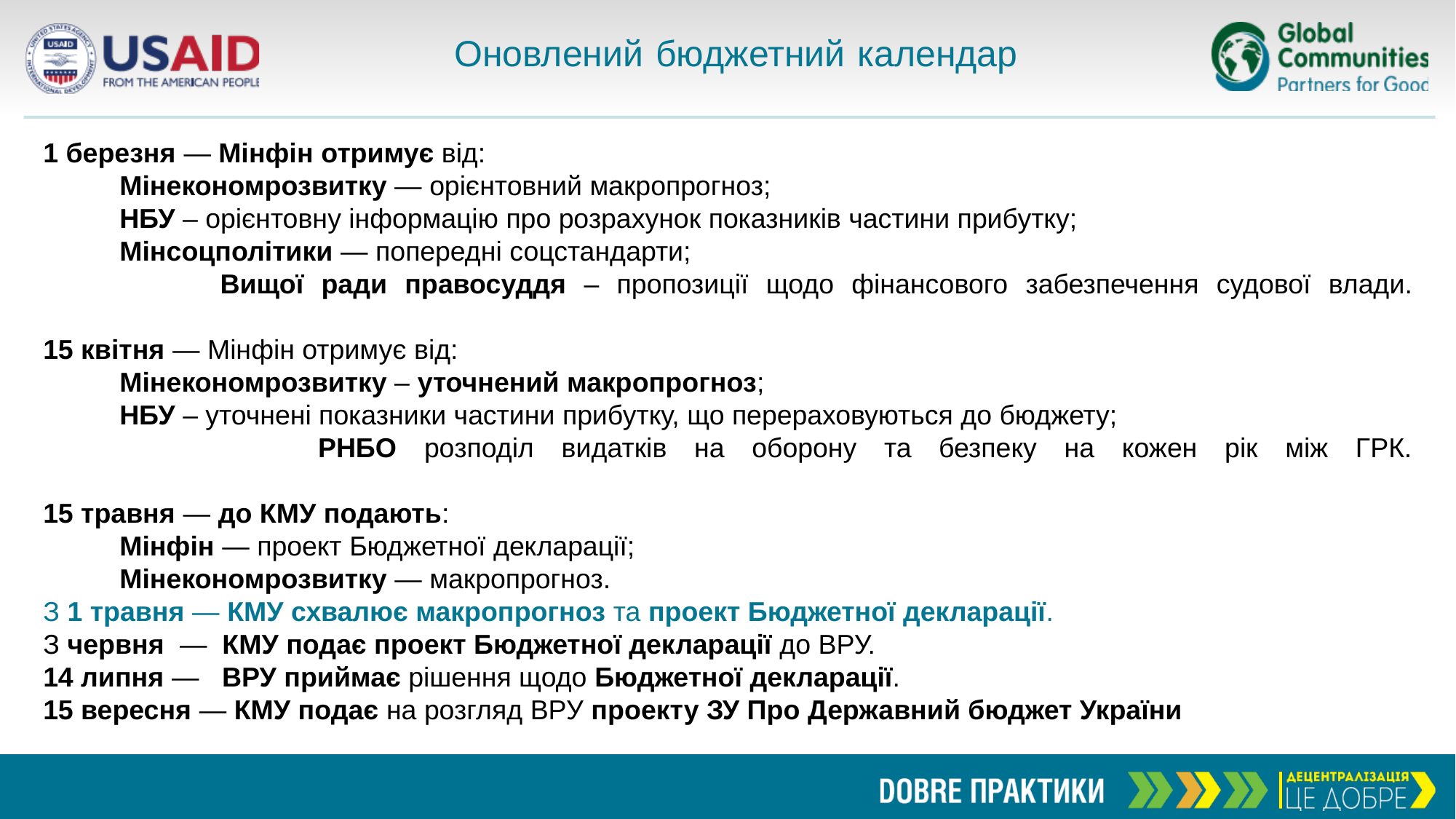

# Оновлений бюджетний календар
1 березня — Мінфін отримує від:
          Мінекономрозвитку — орієнтовний макропрогноз;
          НБУ – орієнтовну інформацію про розрахунок показників частини прибутку;
          Мінсоцполітики — попередні соцстандарти;
          Вищої ради правосуддя – пропозиції щодо фінансового забезпечення судової влади.
15 квітня — Мінфін отримує від:
          Мінекономрозвитку – уточнений макропрогноз;
          НБУ – уточнені показники частини прибутку, що перераховуються до бюджету;
          РНБО розподіл видатків на оборону та безпеку на кожен рік між ГРК.
15 травня — до КМУ подають:
          Мінфін — проект Бюджетної декларації;
          Мінекономрозвитку — макропрогноз.
З 1 травня — КМУ схвалює макропрогноз та проект Бюджетної декларації.
З червня  —  КМУ подає проект Бюджетної декларації до ВРУ.
14 липня —   ВРУ приймає рішення щодо Бюджетної декларації.
15 вересня — КМУ подає на розгляд ВРУ проекту ЗУ Про Державний бюджет України